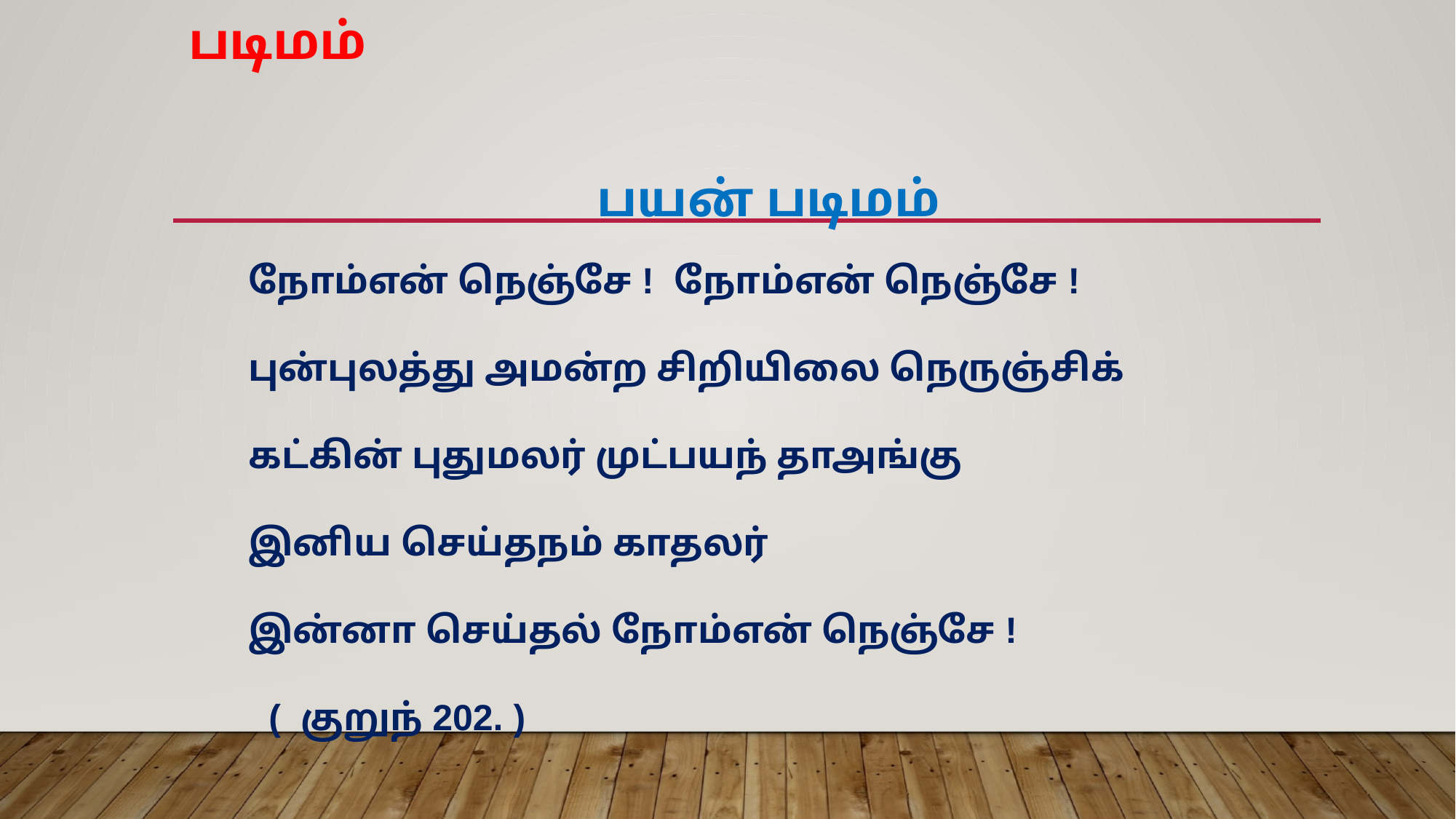

# படிமம்
பயன் படிமம்
நோம்என் நெஞ்சே !  நோம்என் நெஞ்சே !
புன்புலத்து அமன்ற சிறியிலை நெருஞ்சிக்
கட்கின் புதுமலர் முட்பயந் தாஅங்கு
இனிய செய்தநம் காதலர்
இன்னா செய்தல் நோம்என் நெஞ்சே !
  (  குறுந் 202. )